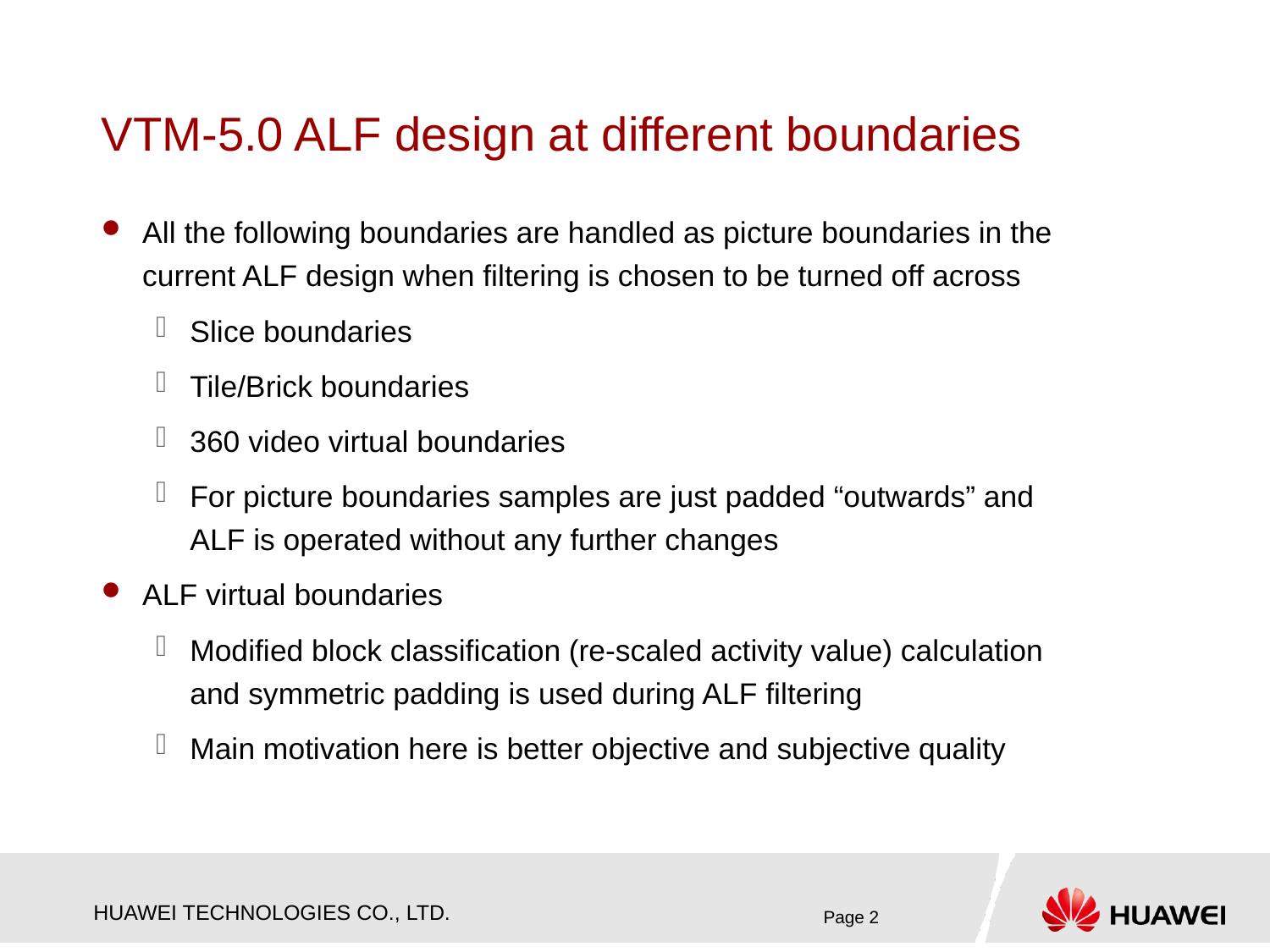

# VTM-5.0 ALF design at different boundaries
All the following boundaries are handled as picture boundaries in the current ALF design when filtering is chosen to be turned off across
Slice boundaries
Tile/Brick boundaries
360 video virtual boundaries
For picture boundaries samples are just padded “outwards” and ALF is operated without any further changes
ALF virtual boundaries
Modified block classification (re-scaled activity value) calculation and symmetric padding is used during ALF filtering
Main motivation here is better objective and subjective quality

Page 2